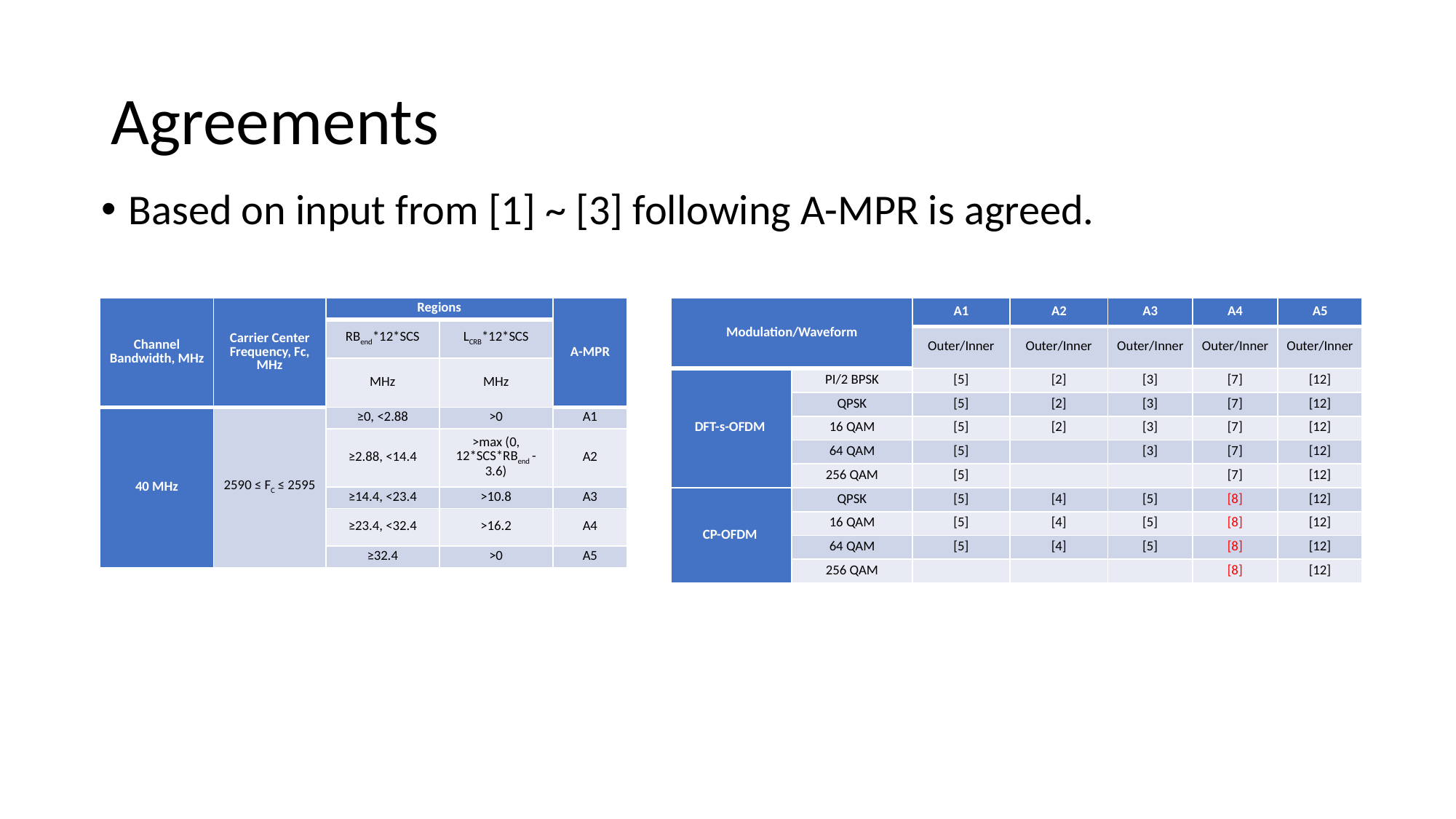

# Agreements
Based on input from [1] ~ [3] following A-MPR is agreed.
| Channel Bandwidth, MHz | Carrier Center Frequency, Fc, MHz | Regions |  | A-MPR |
| --- | --- | --- | --- | --- |
|  |  | RBend\*12\*SCS | LCRB\*12\*SCS |  |
|  |  | MHz | MHz |  |
| 40 MHz | 2590 ≤ FC ≤ 2595 | ≥0, <2.88 | >0 | A1 |
|  |  | ≥2.88, <14.4 | >max (0, 12\*SCS\*RBend - 3.6) | A2 |
|  |  | ≥14.4, <23.4 | >10.8 | A3 |
|  |  | ≥23.4, <32.4 | >16.2 | A4 |
|  |  | ≥32.4 | >0 | A5 |
| Modulation/Waveform |  | A1 | A2 | A3 | A4 | A5 |
| --- | --- | --- | --- | --- | --- | --- |
|  |  | Outer/Inner | Outer/Inner | Outer/Inner | Outer/Inner | Outer/Inner |
| DFT-s-OFDM | PI/2 BPSK | [5] | [2] | [3] | [7] | [12] |
|  | QPSK | [5] | [2] | [3] | [7] | [12] |
|  | 16 QAM | [5] | [2] | [3] | [7] | [12] |
|  | 64 QAM | [5] |  | [3] | [7] | [12] |
|  | 256 QAM | [5] |  |  | [7] | [12] |
| CP-OFDM | QPSK | [5] | [4] | [5] | [8] | [12] |
|  | 16 QAM | [5] | [4] | [5] | [8] | [12] |
|  | 64 QAM | [5] | [4] | [5] | [8] | [12] |
|  | 256 QAM |  |  |  | [8] | [12] |